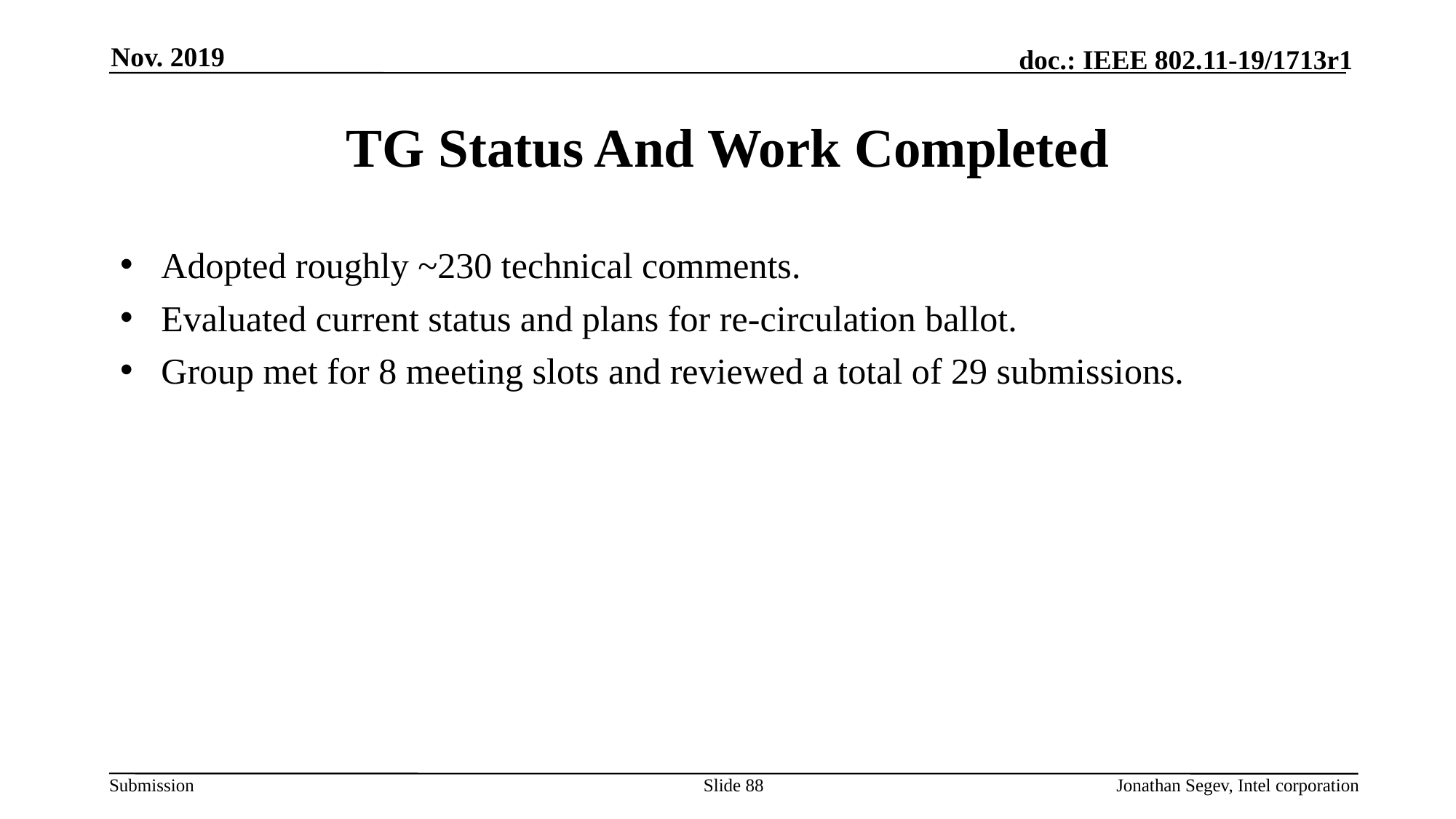

Nov. 2019
# TG Status And Work Completed
Adopted roughly ~230 technical comments.
Evaluated current status and plans for re-circulation ballot.
Group met for 8 meeting slots and reviewed a total of 29 submissions.

Slide 88
Jonathan Segev, Intel corporation